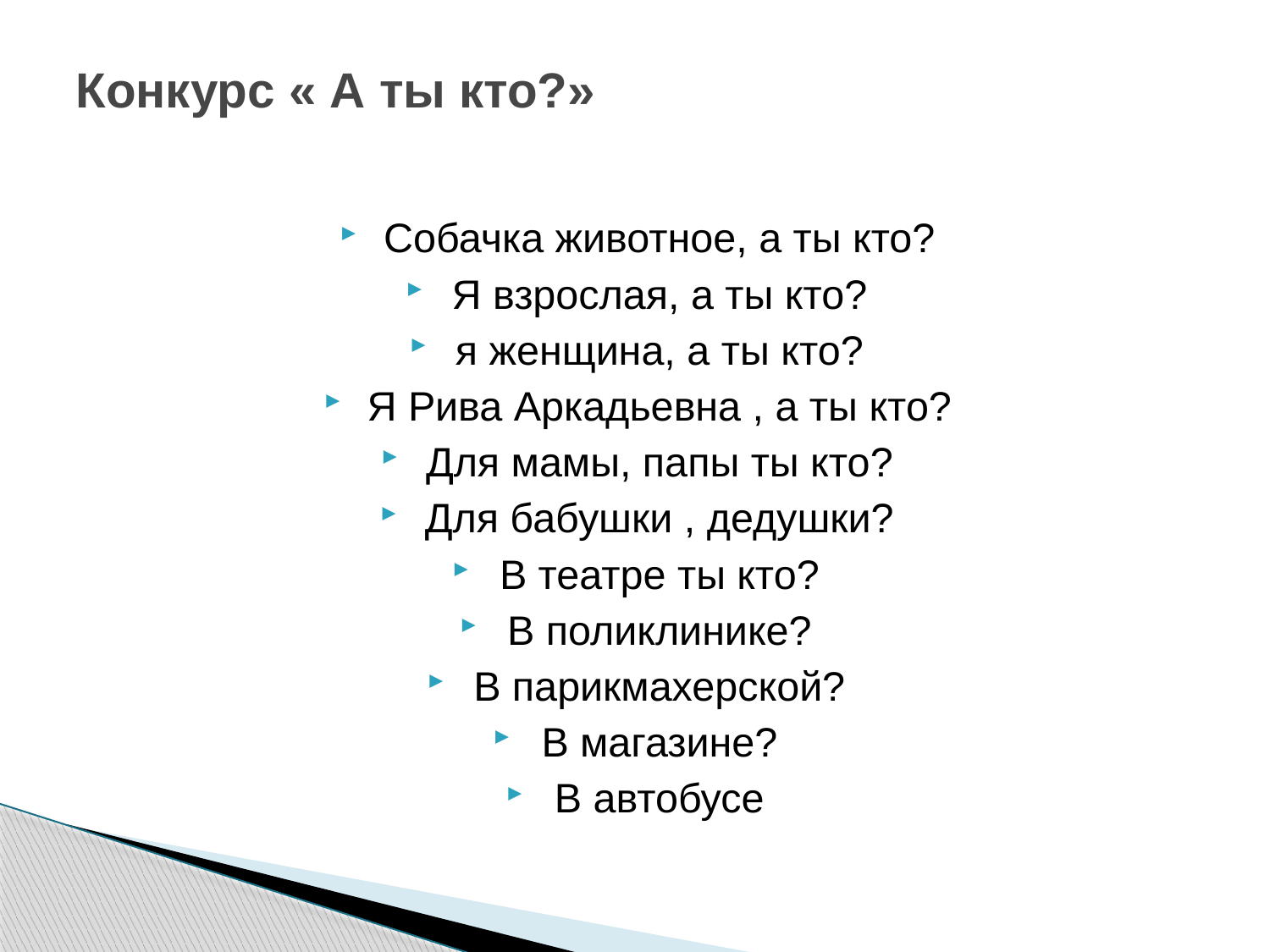

# Конкурс « А ты кто?»
Собачка животное, а ты кто?
Я взрослая, а ты кто?
я женщина, а ты кто?
Я Рива Аркадьевна , а ты кто?
Для мамы, папы ты кто?
Для бабушки , дедушки?
В театре ты кто?
В поликлинике?
В парикмахерской?
В магазине?
В автобусе